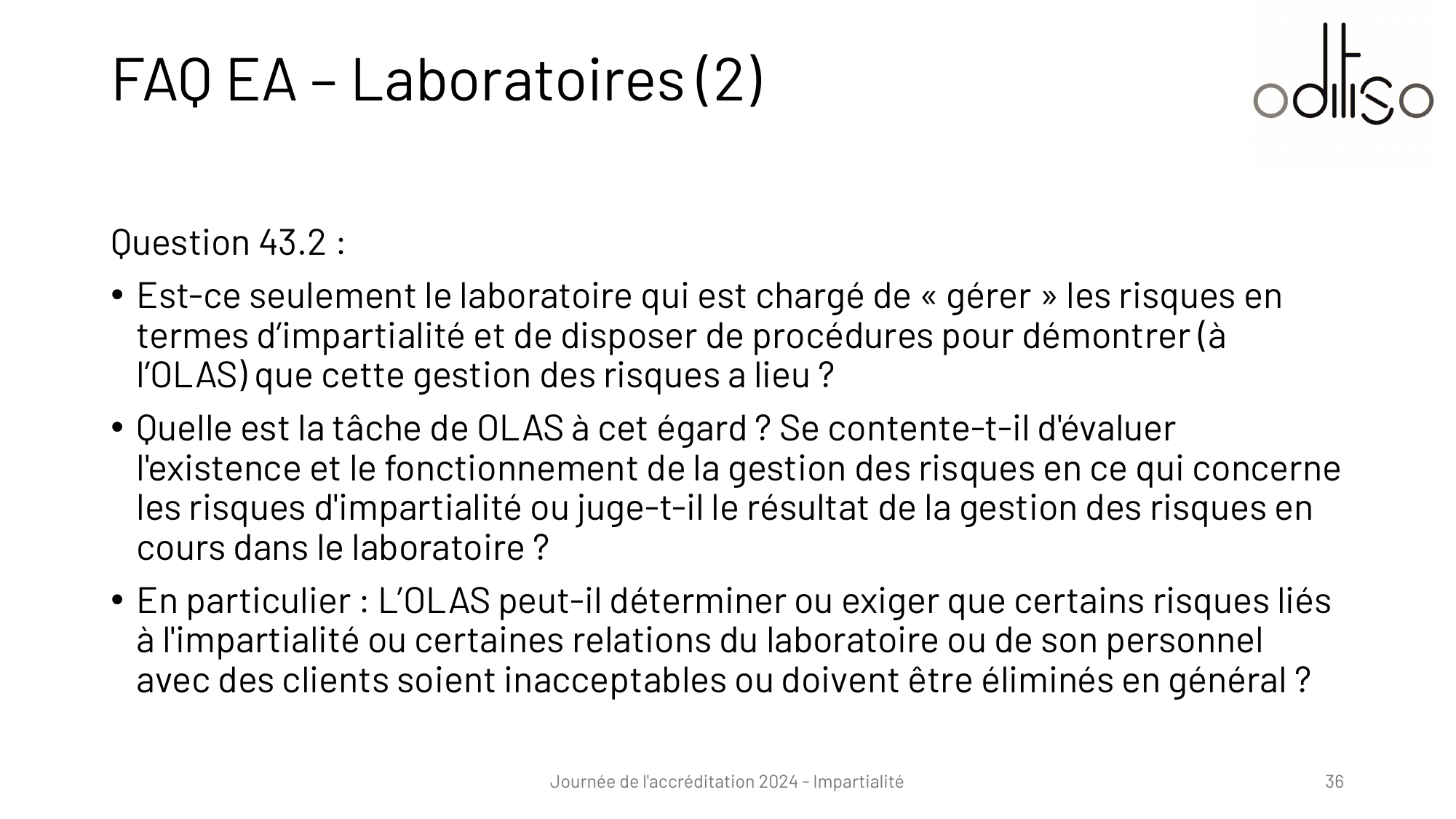

# FAQ EA – Laboratoires (2)
Question 43.2 :
Est-ce seulement le laboratoire qui est chargé de « gérer » les risques en termes d’impartialité et de disposer de procédures pour démontrer (à l’OLAS) que cette gestion des risques a lieu ?
Quelle est la tâche de OLAS à cet égard ? Se contente-t-il d'évaluer l'existence et le fonctionnement de la gestion des risques en ce qui concerne les risques d'impartialité ou juge-t-il le résultat de la gestion des risques en cours dans le laboratoire ?
En particulier : L’OLAS peut-il déterminer ou exiger que certains risques liés à l'impartialité ou certaines relations du laboratoire ou de son personnel avec des clients soient inacceptables ou doivent être éliminés en général ?
Journée de l'accréditation 2024 - Impartialité
36